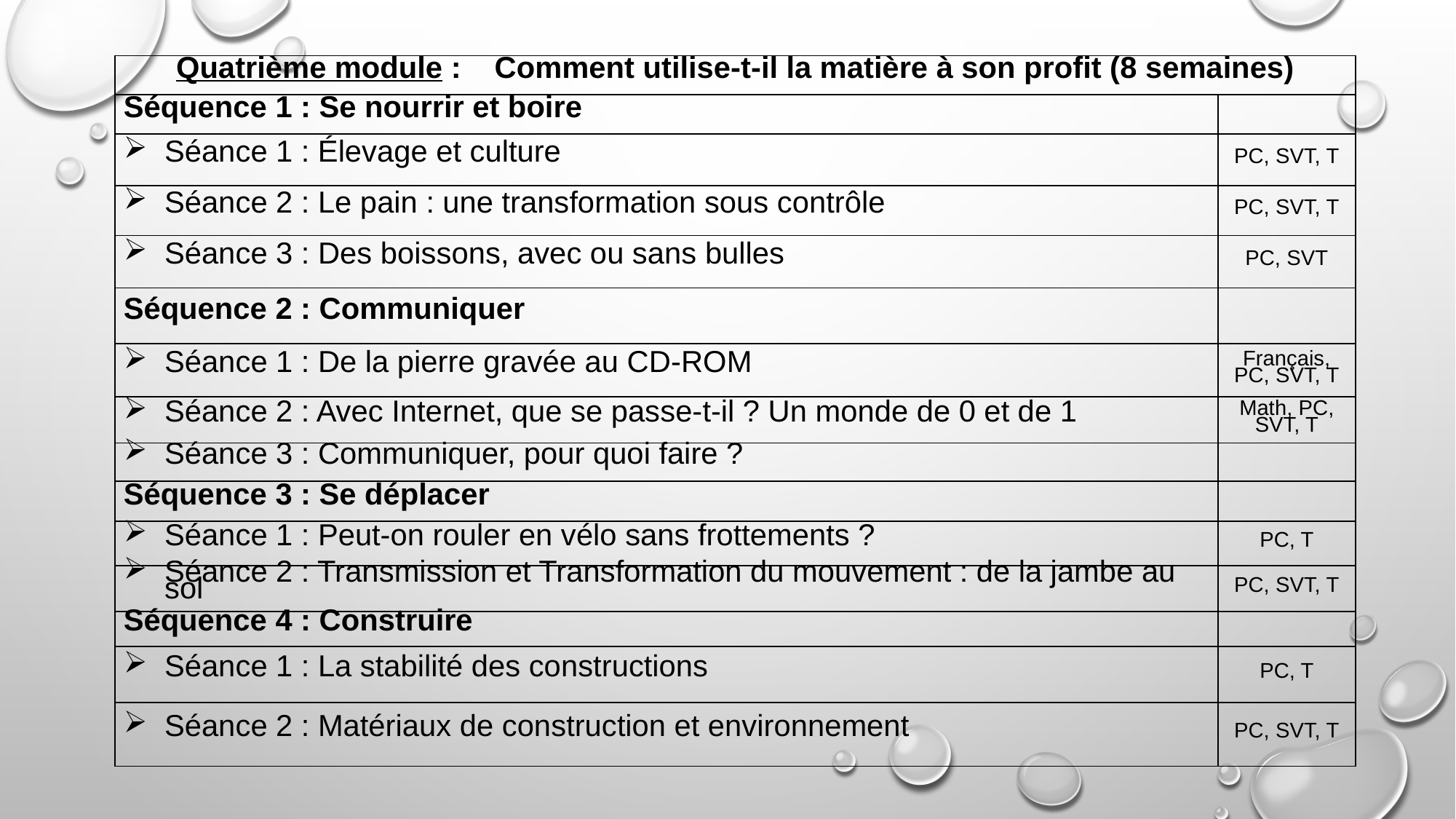

| Quatrième module : Comment utilise-t-il la matière à son profit (8 semaines) |  |
| --- | --- |
| Séquence 1 : Se nourrir et boire |  |
| Séance 1 : élevage et culture | PC, SVT, T |
| Séance 2 : Le pain : une transformation sous contrôle | PC, SVT, T |
| Séance 3 : Des boissons, avec ou sans bulles | PC, SVT |
| Séquence 2 : Communiquer |  |
| Séance 1 : De la pierre gravée au CD-ROM | Français, PC, SVT, T |
| Séance 2 : Avec Internet, que se passe-t-il ? Un monde de 0 et de 1 | Math, PC, SVT, T |
| Séance 3 : Communiquer, pour quoi faire ? |  |
| Séquence 3 : Se déplacer |  |
| Séance 1 : Peut-on rouler en vélo sans frottements ? | PC, T |
| Séance 2 : Transmission et Transformation du mouvement : de la jambe au sol | PC, SVT, T |
| Séquence 4 : Construire |  |
| Séance 1 : La stabilité des constructions | PC, T |
| Séance 2 : Matériaux de construction et environnement | PC, SVT, T |